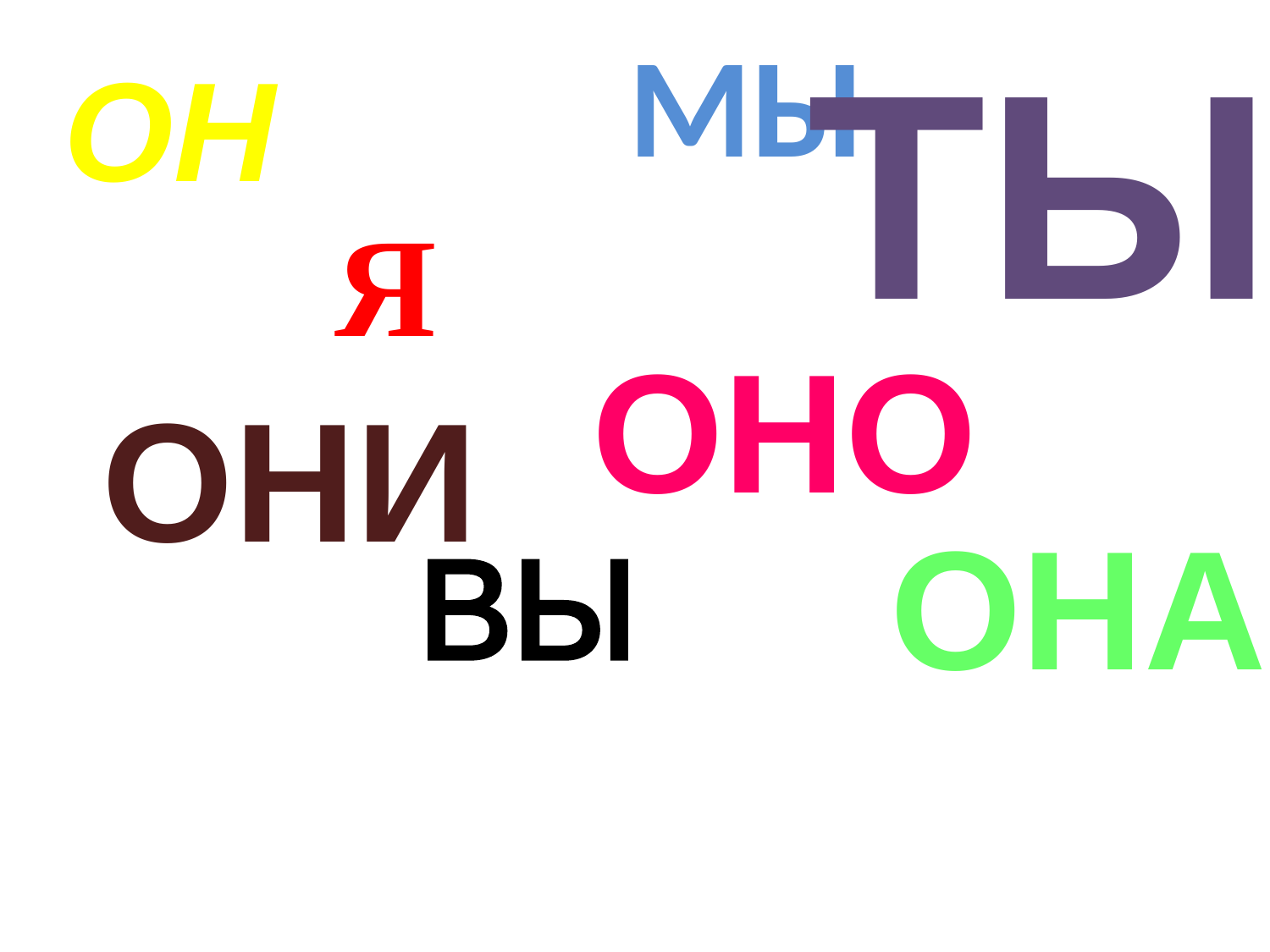

ТЫ
МЫ
ОН
Я
ОНО
ОНИ
ОНА
ВЫ